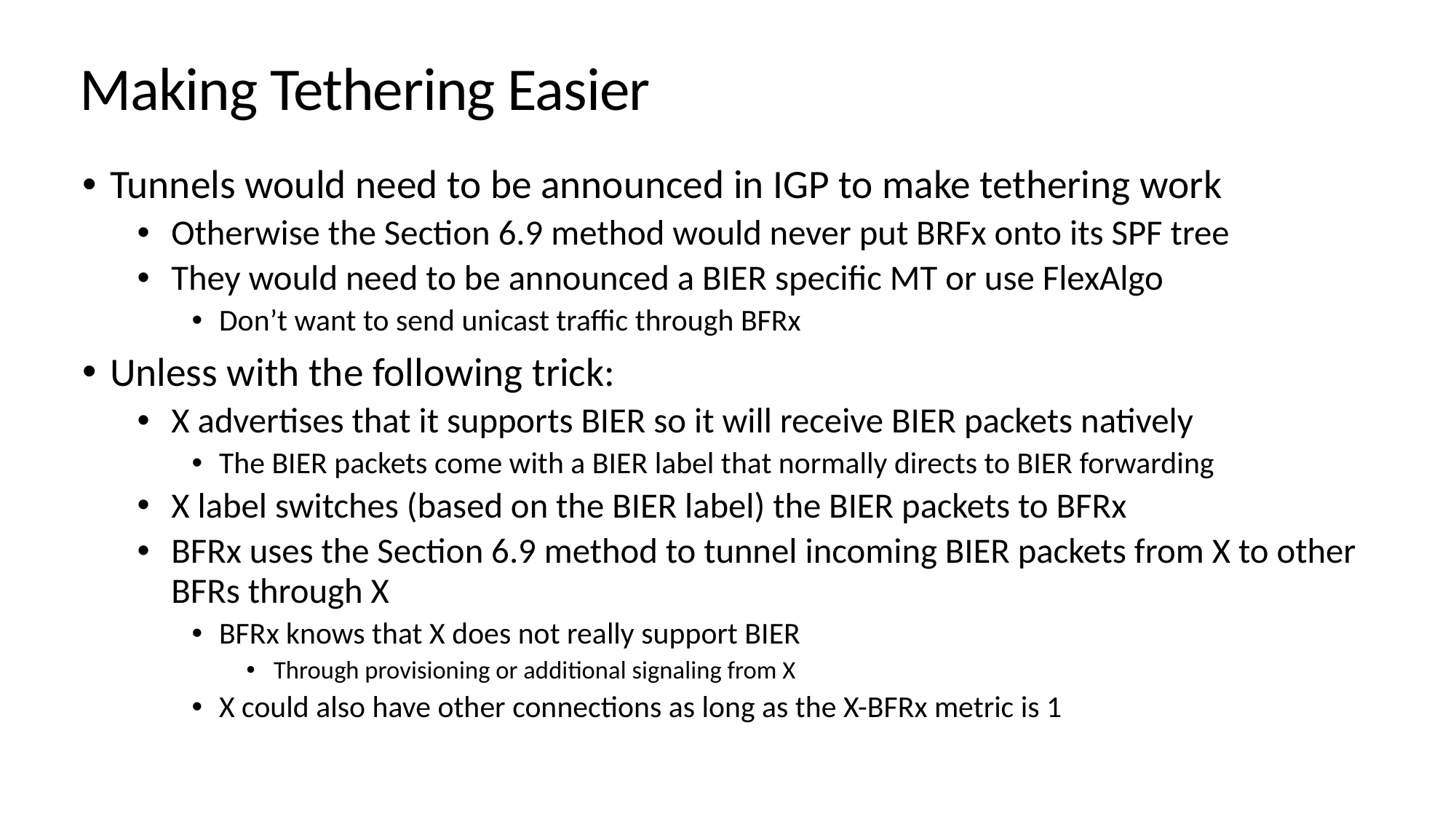

# Making Tethering Easier
Tunnels would need to be announced in IGP to make tethering work
Otherwise the Section 6.9 method would never put BRFx onto its SPF tree
They would need to be announced a BIER specific MT or use FlexAlgo
Don’t want to send unicast traffic through BFRx
Unless with the following trick:
X advertises that it supports BIER so it will receive BIER packets natively
The BIER packets come with a BIER label that normally directs to BIER forwarding
X label switches (based on the BIER label) the BIER packets to BFRx
BFRx uses the Section 6.9 method to tunnel incoming BIER packets from X to other BFRs through X
BFRx knows that X does not really support BIER
Through provisioning or additional signaling from X
X could also have other connections as long as the X-BFRx metric is 1